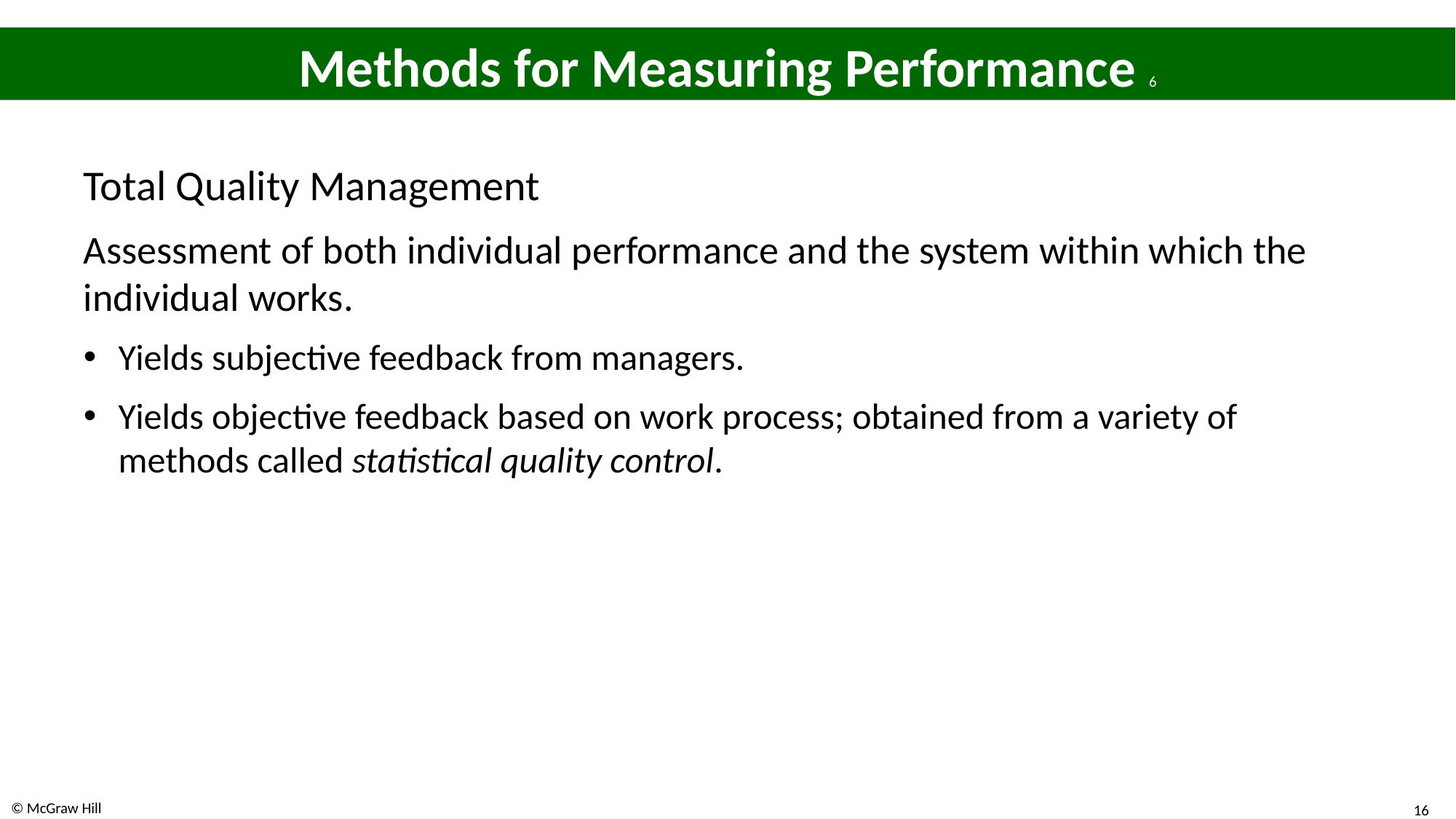

# Methods for Measuring Performance 6
Total Quality Management
Assessment of both individual performance and the system within which the individual works.
Yields subjective feedback from managers.
Yields objective feedback based on work process; obtained from a variety of methods called statistical quality control.